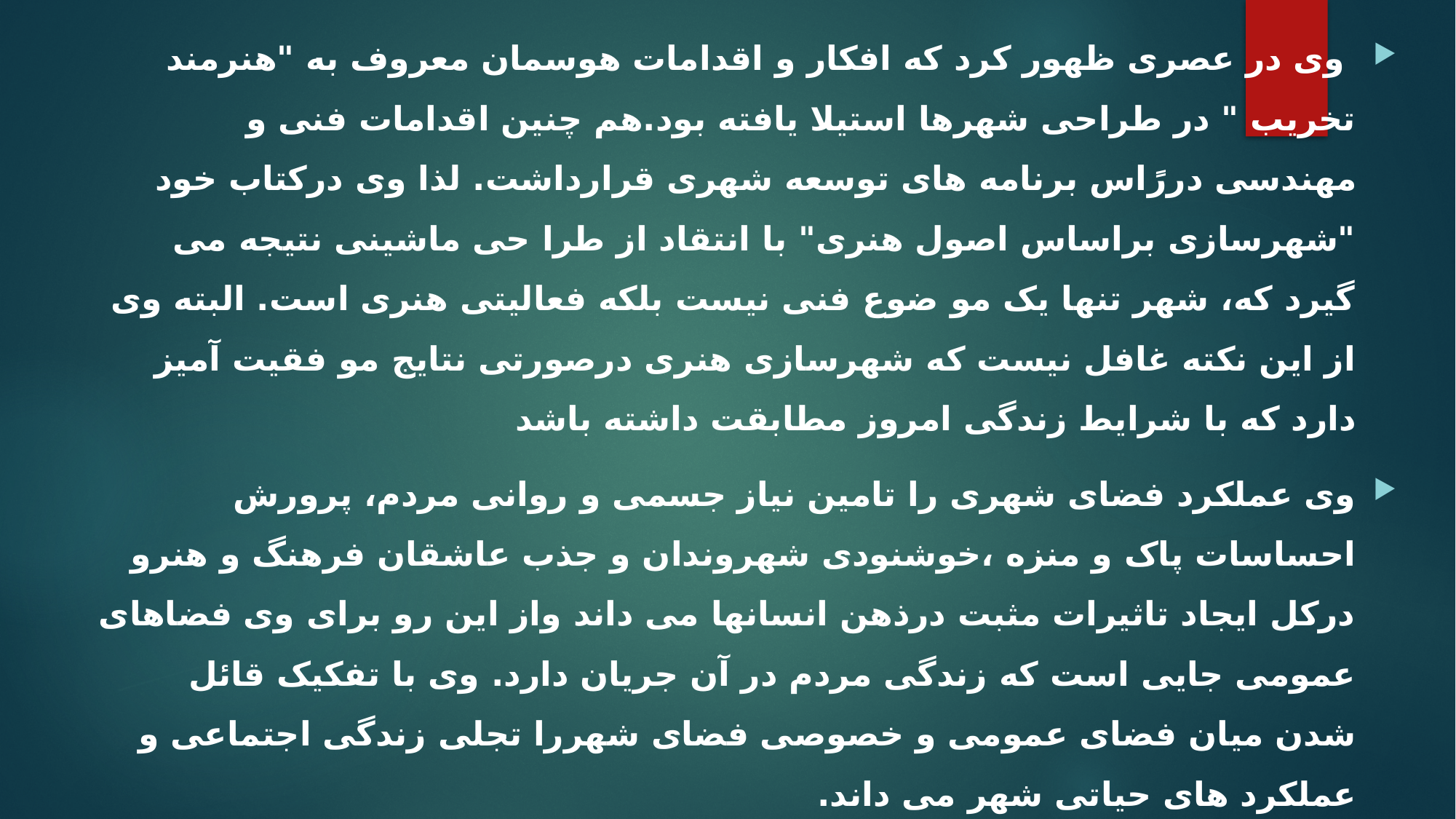

وی در عصری ظهور کرد که افکار و اقدامات هوسمان معروف به "هنرمند تخریب " در طراحی شهرها استیلا یافته بود.هم چنین اقدامات فنی و مهندسی دررًاس برنامه های توسعه شهری قرارداشت. لذا وی درکتاب خود "شهرسازی براساس اصول هنری" با انتقاد از طرا حی ماشینی نتیجه می گیرد که، شهر تنها یک مو ضوع فنی نیست بلکه فعالیتی هنری است. البته وی از این نکته غافل نیست که شهرسازی هنری درصورتی نتایج مو فقیت آمیز دارد که با شرایط زندگی امروز مطابقت داشته باشد
وی عملکرد فضای شهری را تامین نیاز جسمی و روانی مردم، پرورش احساسات پاک و منزه ،خوشنودی شهروندان و جذب عاشقان فرهنگ و هنرو درکل ایجاد تاثیرات مثبت درذهن انسانها می داند واز این رو برای وی فضاهای عمومی جایی است که زندگی مردم در آن جریان دارد. وی با تفکیک قائل شدن میان فضای عمومی و خصوصی فضای شهررا تجلی زندگی اجتماعی و عملکرد های حیاتی شهر می داند.
" زیته" برای طراحی فضاها به عمل جسمانی فرد که به وسیله آن فضا را درک می کند ، یعنی "دیدن" اهمیت فوق العاده می دهد. درنتیجه از نظراو شهرسازی اوعلم روابط است واین روابط باید براساس میزان دید ناظر پیاده در شهر مشخص شود. وی معتقد است، محیط کالبدی تاثیری قوی برروح انسانها دارد و دربرگیرنده حیات اجتماعی آن است. به نظر وی ساختار و طراحی شهری اساس ساخت شهر است.